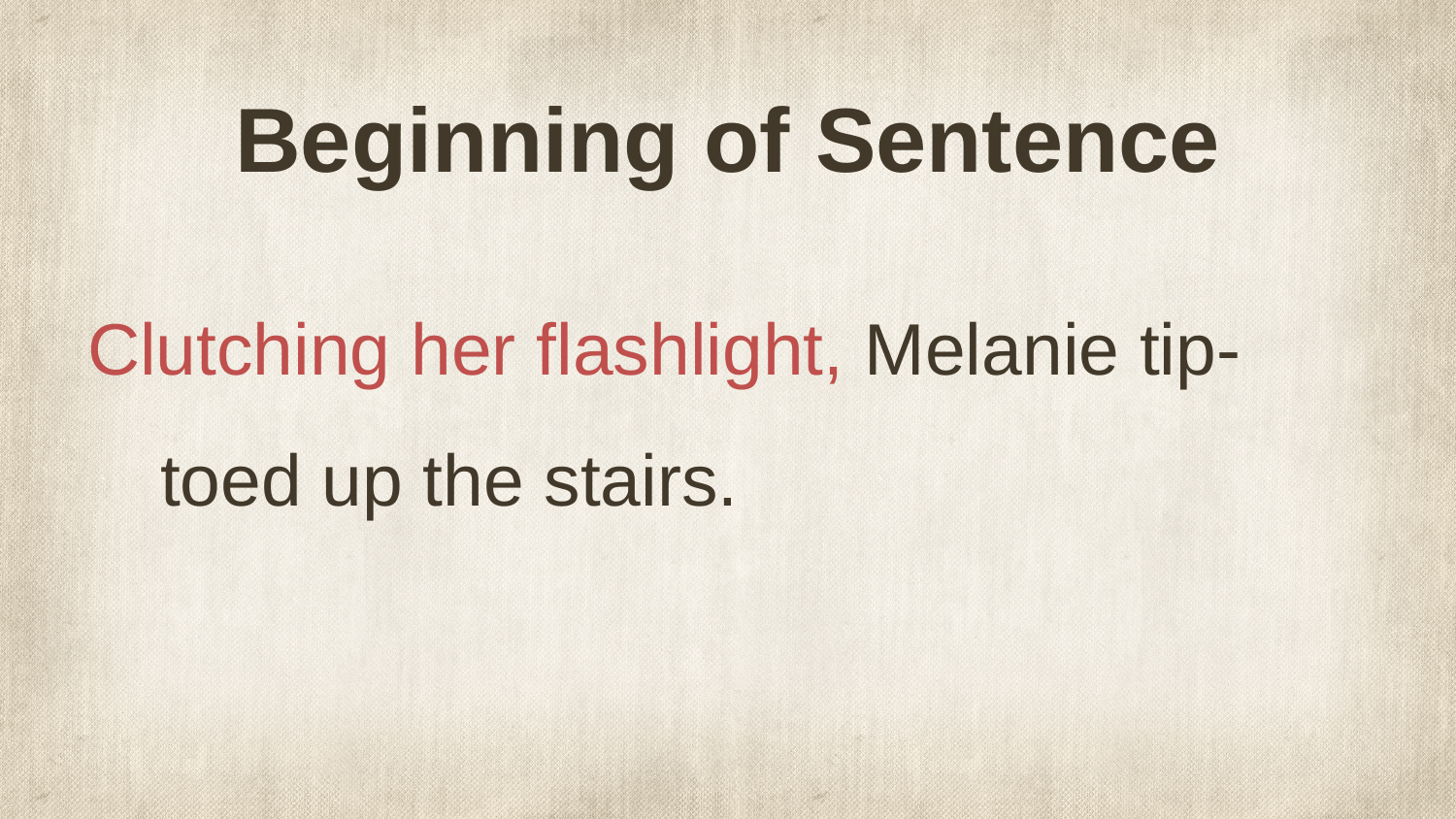

# Beginning of Sentence
Clutching her flashlight, Melanie tip-toed up the stairs.